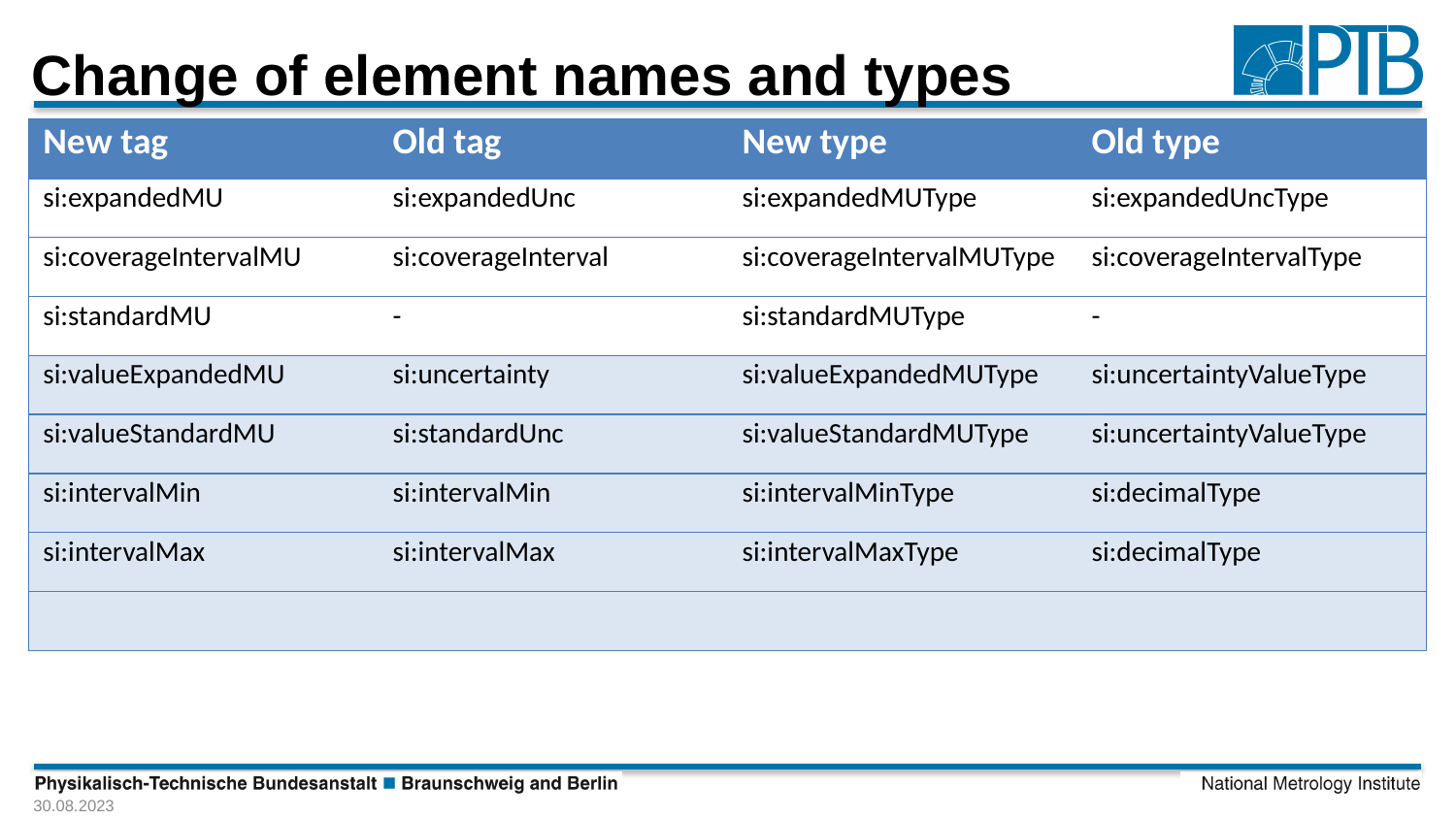

# Change of element names and types
| New tag | Old tag | New type | Old type |
| --- | --- | --- | --- |
| si:expandedMU | si:expandedUnc | si:expandedMUType | si:expandedUncType |
| si:coverageIntervalMU | si:coverageInterval | si:coverageIntervalMUType | si:coverageIntervalType |
| si:standardMU | - | si:standardMUType | - |
| si:valueExpandedMU | si:uncertainty | si:valueExpandedMUType | si:uncertaintyValueType |
| si:valueStandardMU | si:standardUnc | si:valueStandardMUType | si:uncertaintyValueType |
| si:intervalMin | si:intervalMin | si:intervalMinType | si:decimalType |
| si:intervalMax | si:intervalMax | si:intervalMaxType | si:decimalType |
|  |  |  |  |
30.08.2023